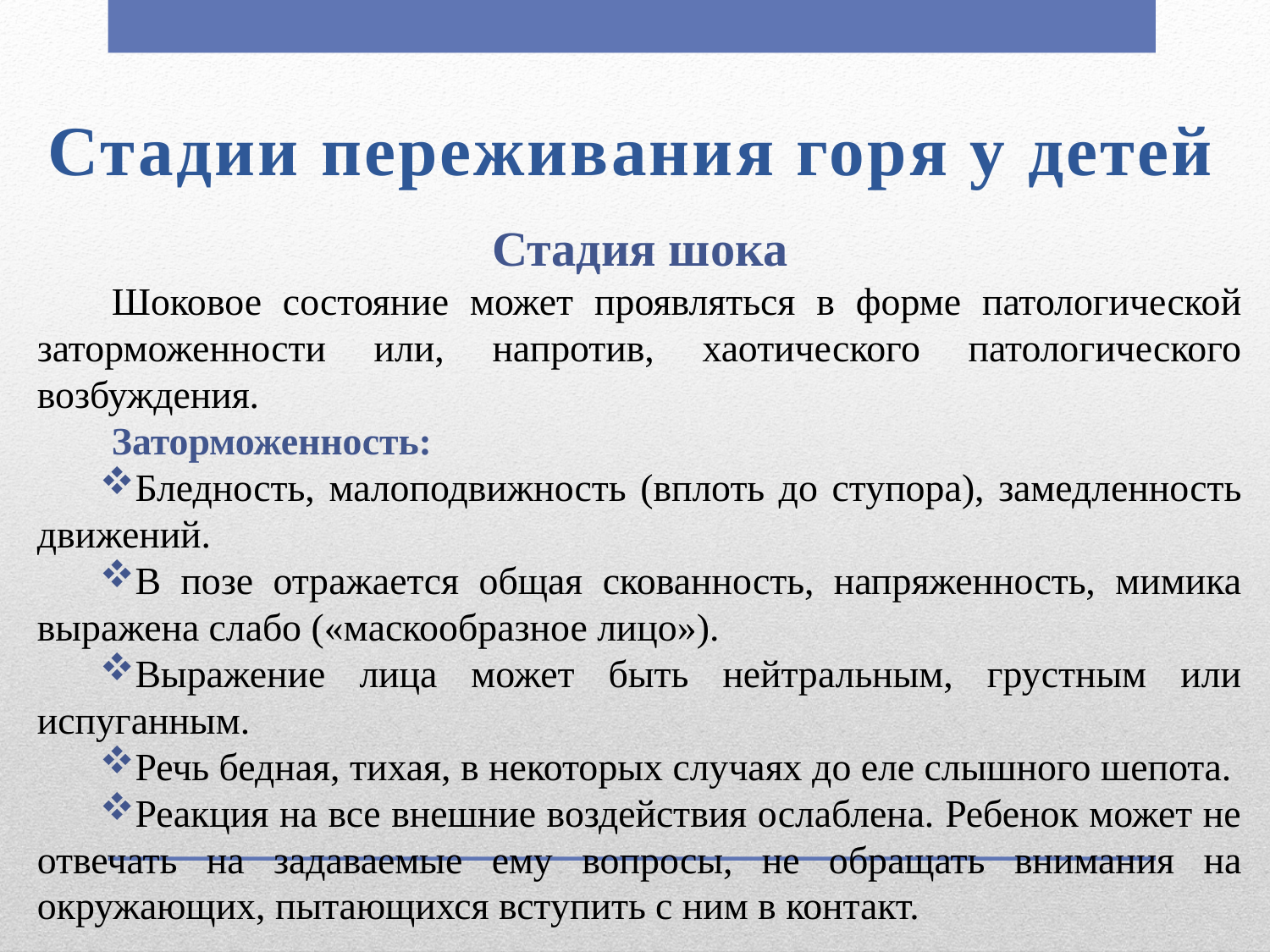

# Стадии переживания горя у детей
Стадия шока
Шоковое состояние может проявляться в форме патологической заторможенности или, напротив, хаотического патологического возбуждения.
Заторможенность:
Бледность, малоподвижность (вплоть до ступора), замедленность движений.
В позе отражается общая скованность, напряженность, мимика выражена слабо («маскообразное лицо»).
Выражение лица может быть нейтральным, грустным или испуганным.
Речь бедная, тихая, в некоторых случаях до еле слышного шепота.
Реакция на все внешние воздействия ослаблена. Ребенок может не отвечать на задаваемые ему вопросы, не обращать внимания на окружающих, пытающихся вступить с ним в контакт.